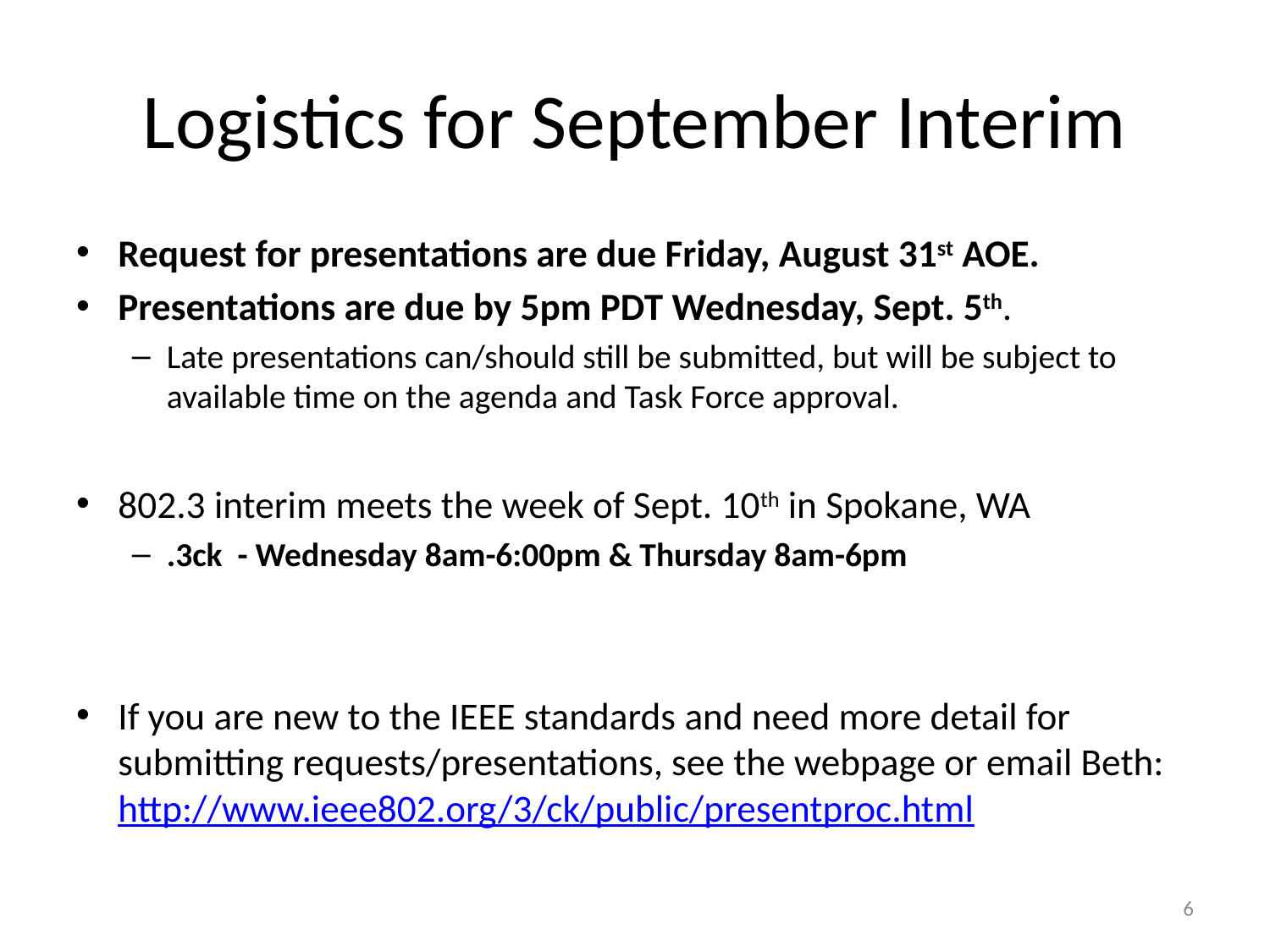

# Logistics for September Interim
Request for presentations are due Friday, August 31st AOE.
Presentations are due by 5pm PDT Wednesday, Sept. 5th.
Late presentations can/should still be submitted, but will be subject to available time on the agenda and Task Force approval.

802.3 interim meets the week of Sept. 10th in Spokane, WA
.3ck  - Wednesday 8am-6:00pm & Thursday 8am-6pm

If you are new to the IEEE standards and need more detail for submitting requests/presentations, see the webpage or email Beth:  http://www.ieee802.org/3/ck/public/presentproc.html

6